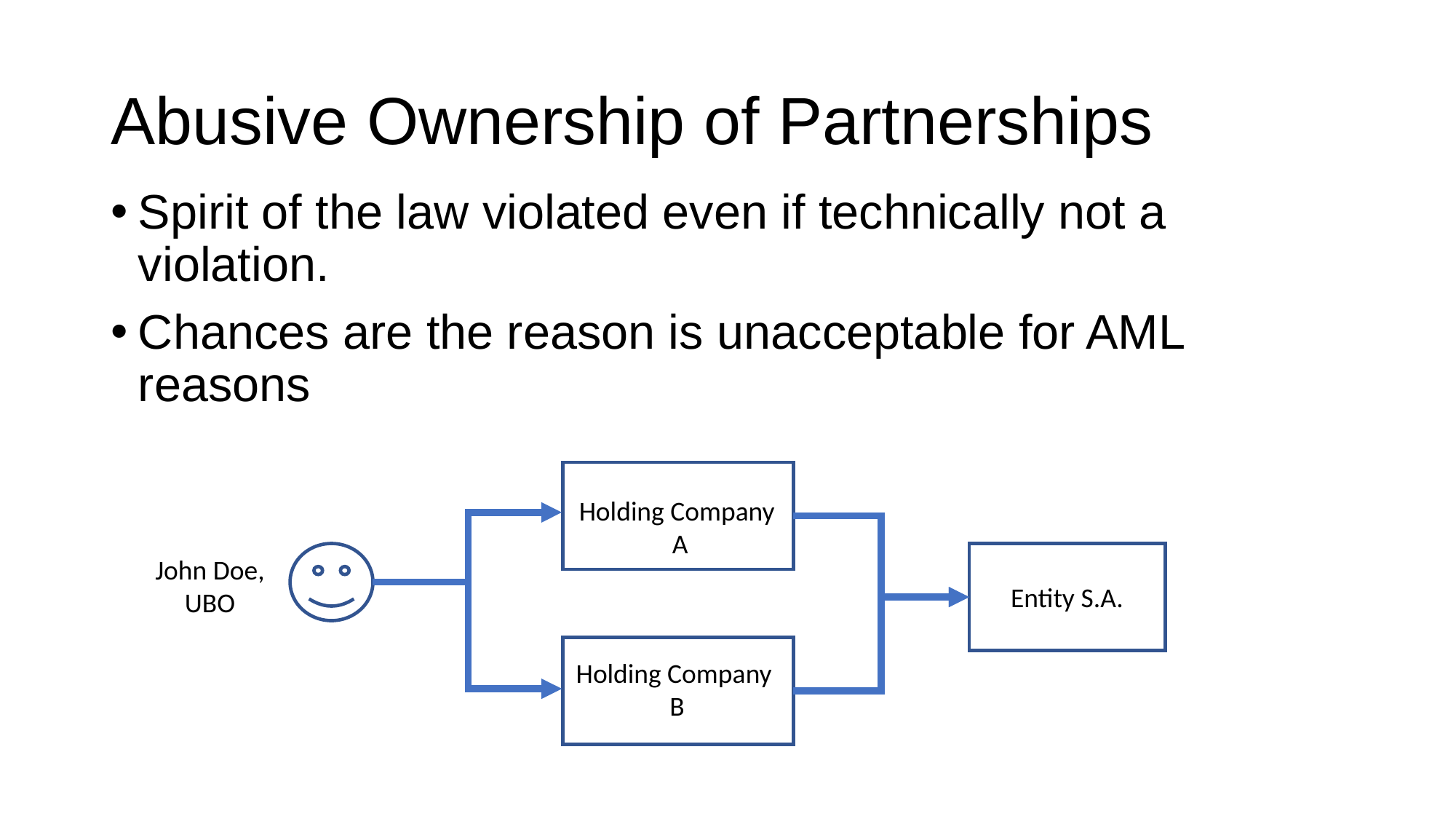

# Abusive Ownership of Partnerships
Spirit of the law violated even if technically not a violation.
Chances are the reason is unacceptable for AML reasons

Holding Company
A

John Doe,
UBO
Entity S.A.

Holding Company
B